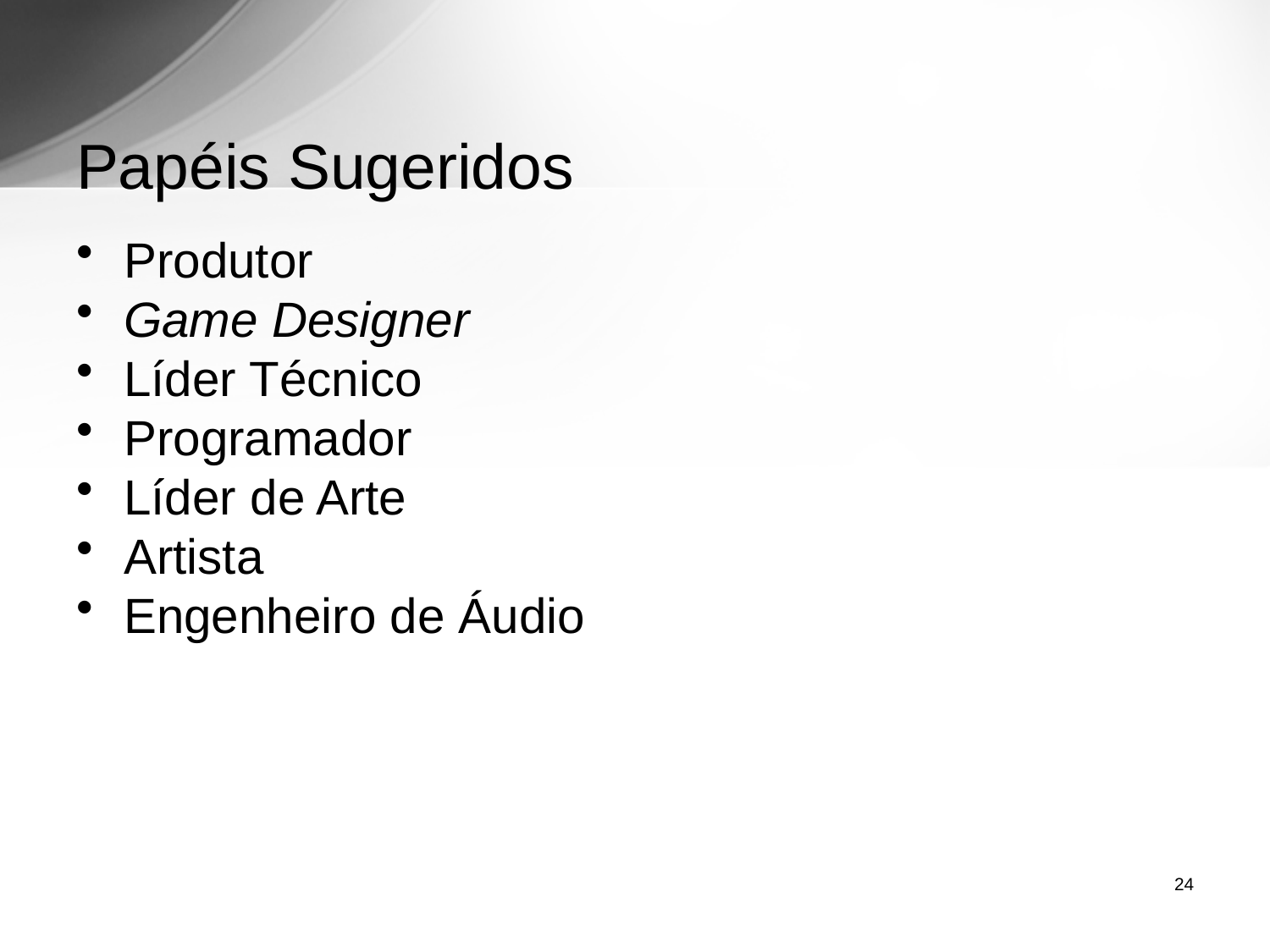

# Papéis Sugeridos
Produtor
Game Designer
Líder Técnico
Programador
Líder de Arte
Artista
Engenheiro de Áudio

24